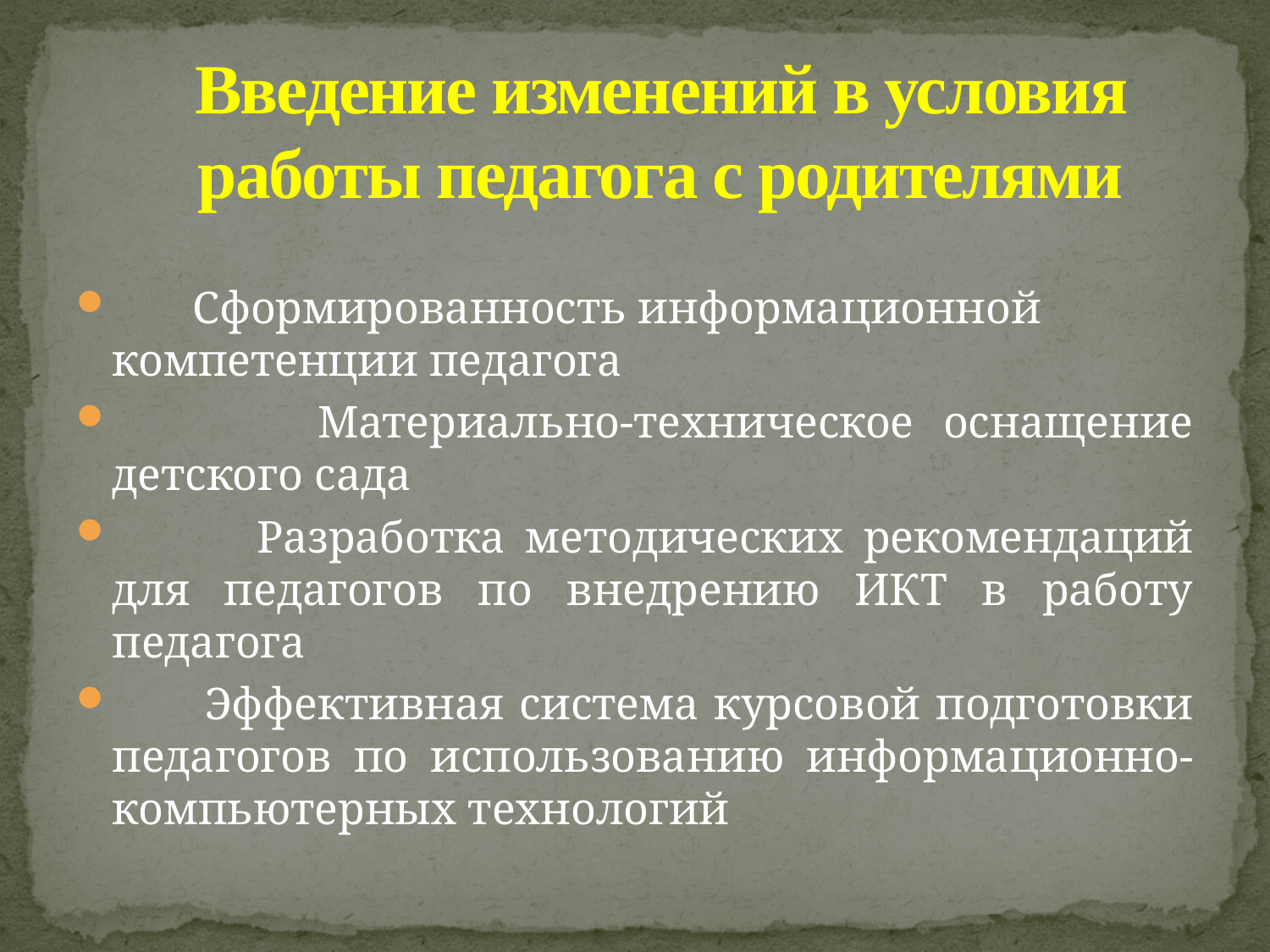

# Введение изменений в условия работы педагога с родителями

       Сформированность информационной компетенции педагога
       Материально-техническое оснащение детского сада
       Разработка методических рекомендаций для педагогов по внедрению ИКТ в работу педагога
      Эффективная система курсовой подготовки педагогов по использованию информационно-компьютерных технологий